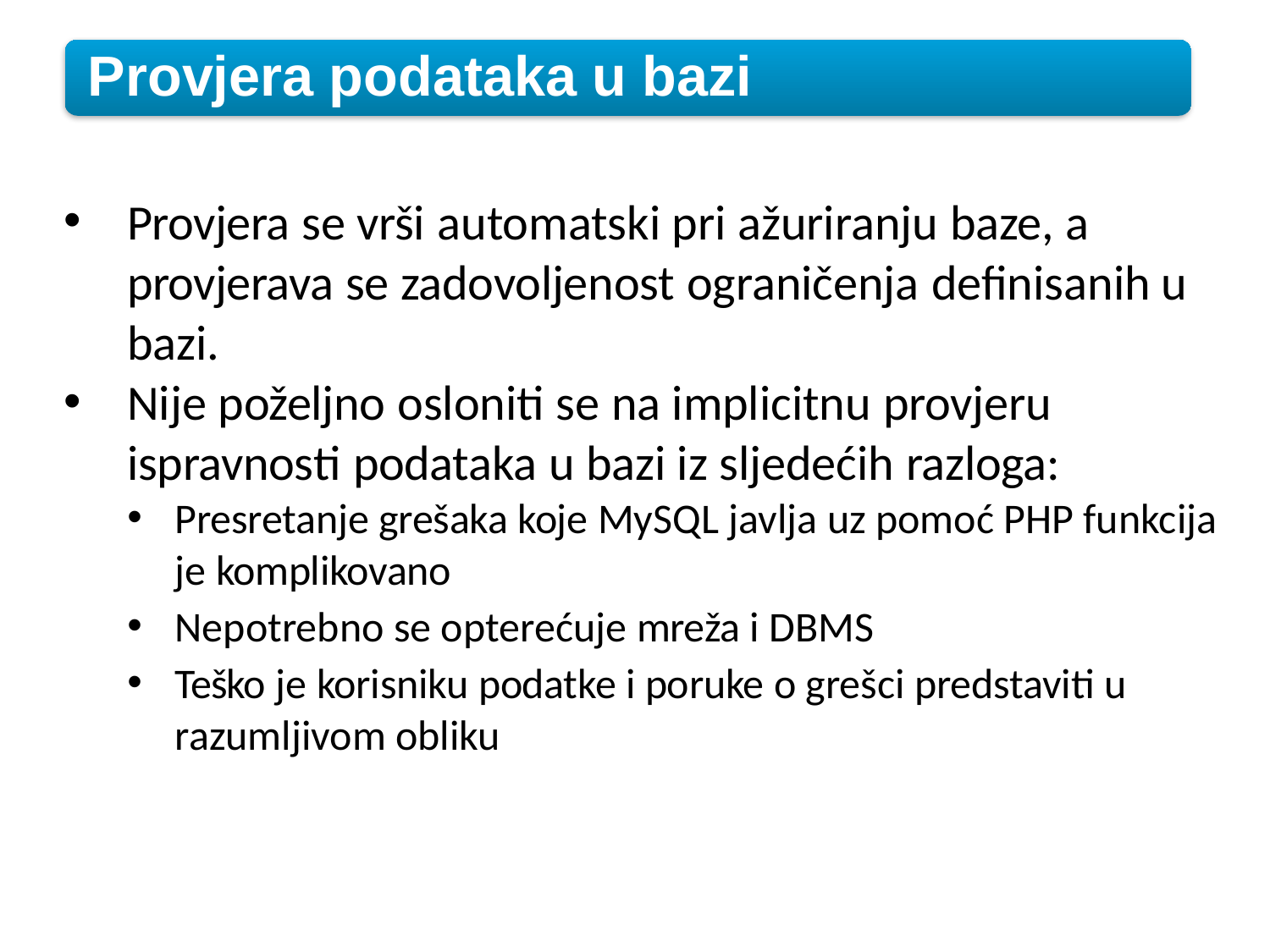

Provjera podataka u bazi
Provjera se vrši automatski pri ažuriranju baze, a provjerava se zadovoljenost ograničenja definisanih u bazi.
Nije poželjno osloniti se na implicitnu provjeru ispravnosti podataka u bazi iz sljedećih razloga:
Presretanje grešaka koje MySQL javlja uz pomoć PHP funkcija je komplikovano
Nepotrebno se opterećuje mreža i DBMS
Teško je korisniku podatke i poruke o grešci predstaviti u razumljivom obliku